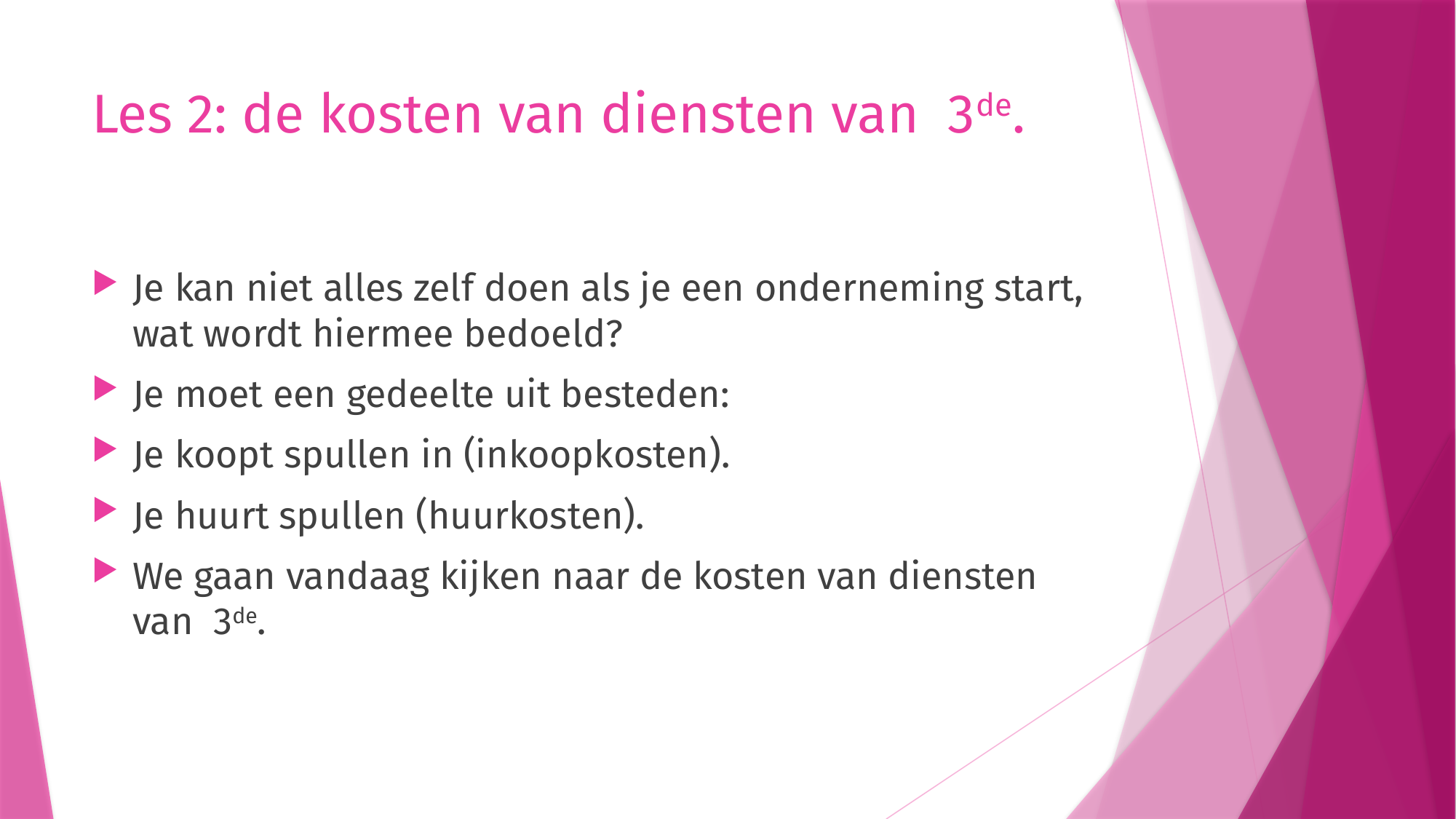

# Les 2: de kosten van diensten van  3de.
Je kan niet alles zelf doen als je een onderneming start, wat wordt hiermee bedoeld?
Je moet een gedeelte uit besteden:
Je koopt spullen in (inkoopkosten).
Je huurt spullen (huurkosten).
We gaan vandaag kijken naar de kosten van diensten van  3de.